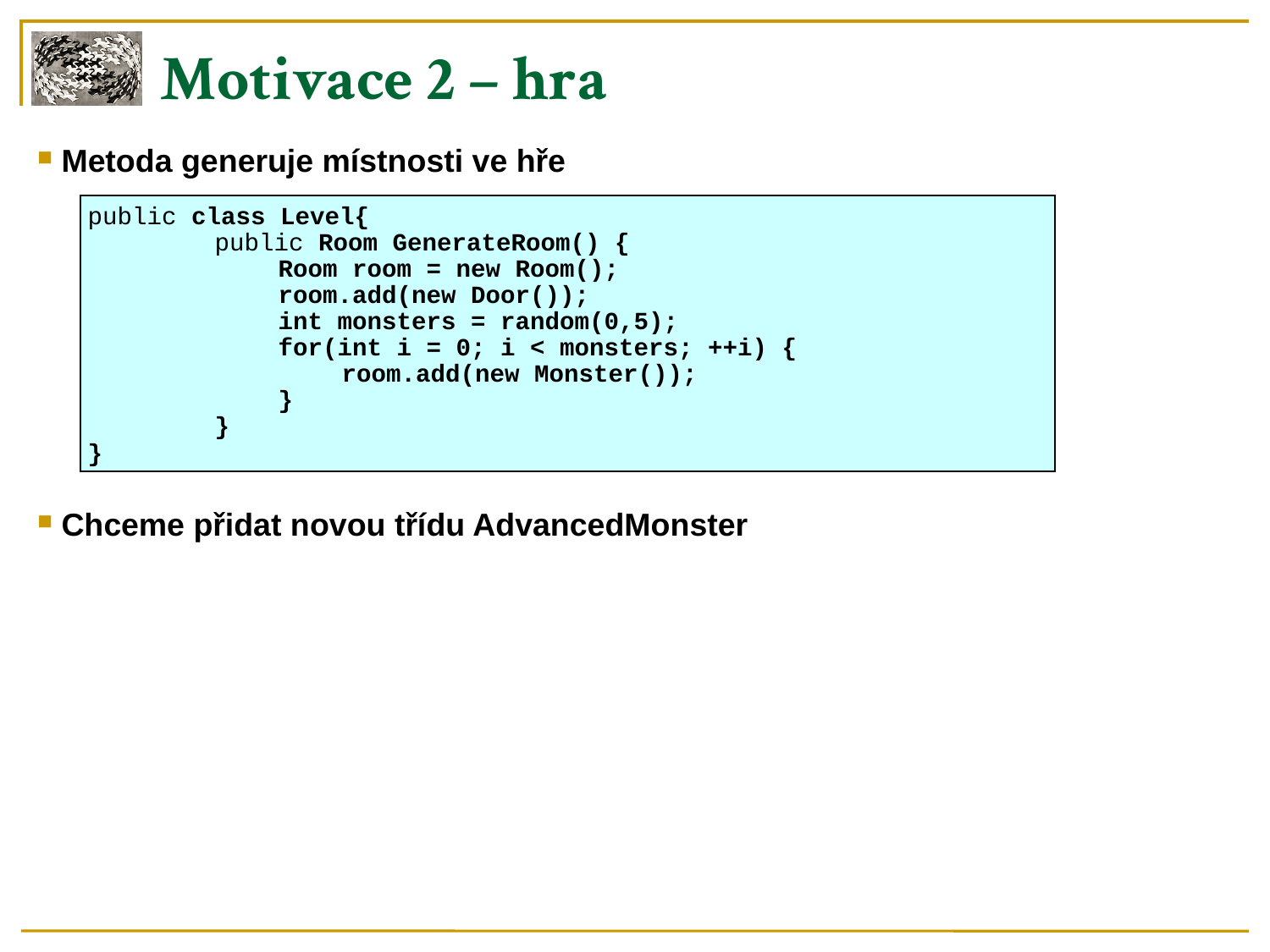

Motivace 2 – hra
Metoda generuje místnosti ve hře
public class Level{
		public Room GenerateRoom() {
			Room room = new Room();
			room.add(new Door());
			int monsters = random(0,5);
			for(int i = 0; i < monsters; ++i) {
				room.add(new Monster());
			}
		}
}
Chceme přidat novou třídu AdvancedMonster